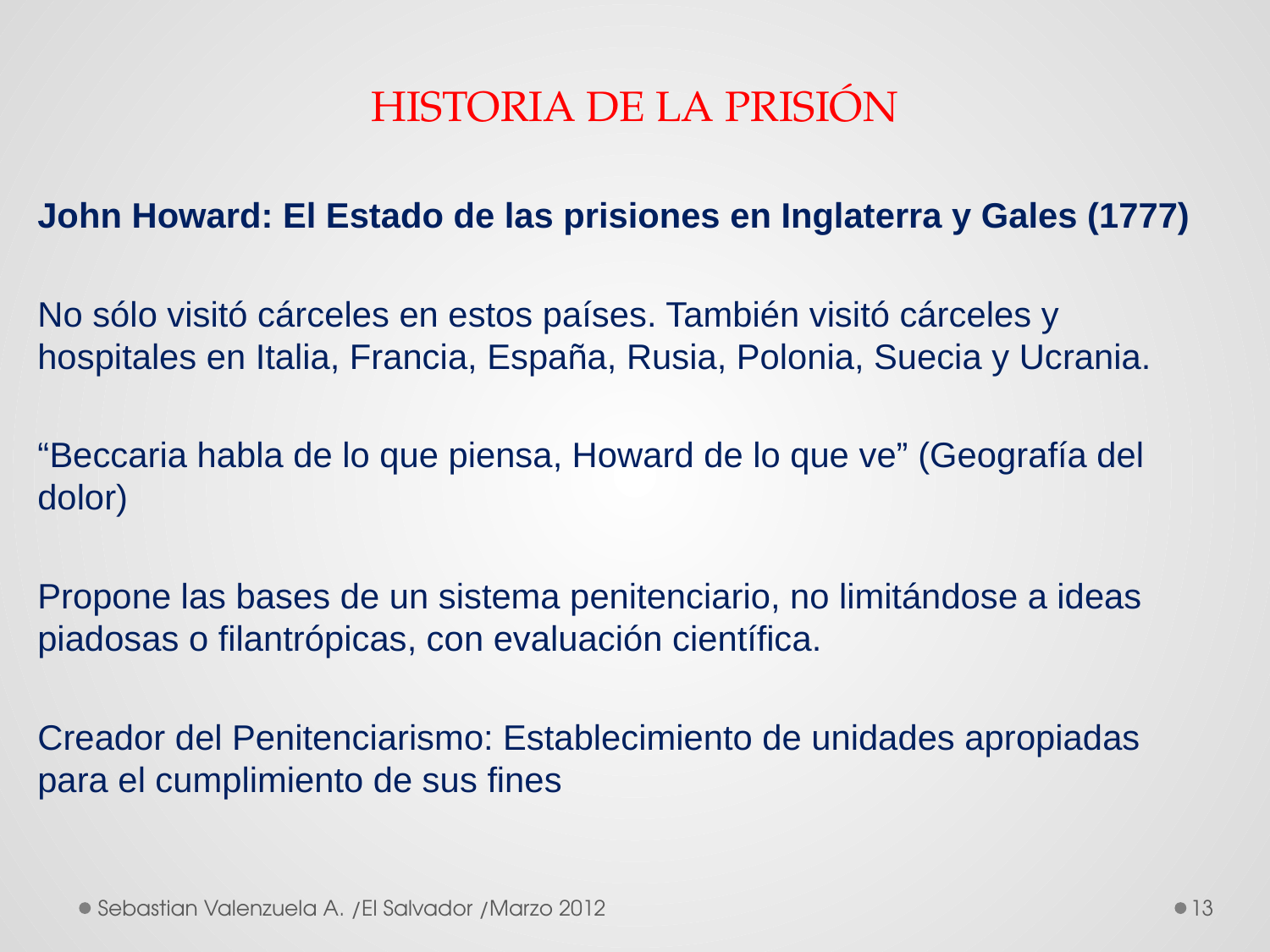

# HISTORIA DE LA PRISIÓN
John Howard: El Estado de las prisiones en Inglaterra y Gales (1777)

No sólo visitó cárceles en estos países. También visitó cárceles y hospitales en Italia, Francia, España, Rusia, Polonia, Suecia y Ucrania.

“Beccaria habla de lo que piensa, Howard de lo que ve” (Geografía del dolor)

Propone las bases de un sistema penitenciario, no limitándose a ideas piadosas o filantrópicas, con evaluación científica.

Creador del Penitenciarismo: Establecimiento de unidades apropiadas para el cumplimiento de sus fines

Sebastian Valenzuela A. /El Salvador /Marzo 2012
13